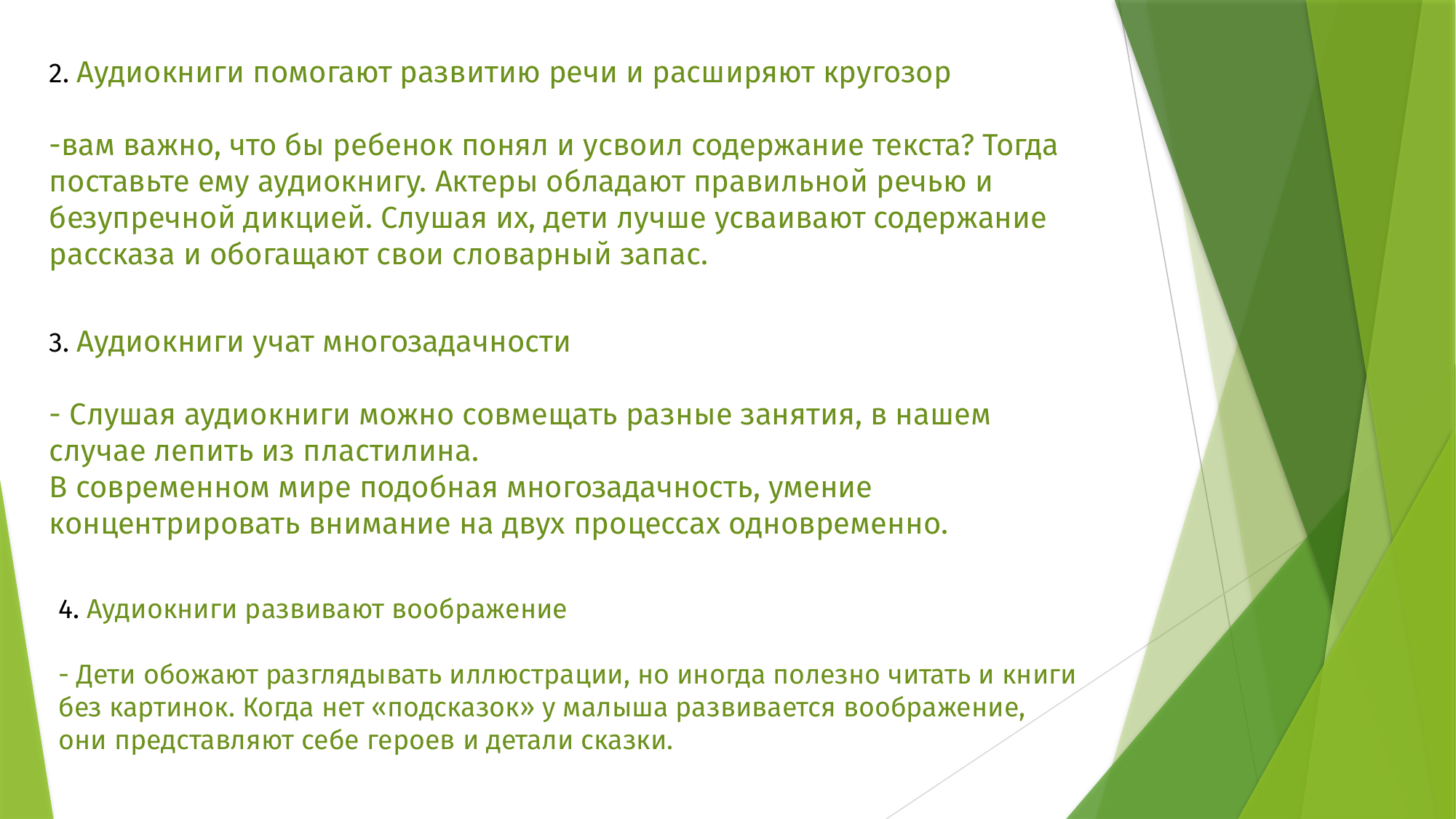

2. Аудиокниги помогают развитию речи и расширяют кругозор

-вам важно, что бы ребенок понял и усвоил содержание текста? Тогда поставьте ему аудиокнигу. Актеры обладают правильной речью и безупречной дикцией. Слушая их, дети лучше усваивают содержание рассказа и обогащают свои словарный запас.
3. Аудиокниги учат многозадачности

- Слушая аудиокниги можно совмещать разные занятия, в нашем случае лепить из пластилина.
В современном мире подобная многозадачность, умение концентрировать внимание на двух процессах одновременно.
4. Аудиокниги развивают воображение

- Дети обожают разглядывать иллюстрации, но иногда полезно читать и книги без картинок. Когда нет «подсказок» у малыша развивается воображение, они представляют себе героев и детали сказки.